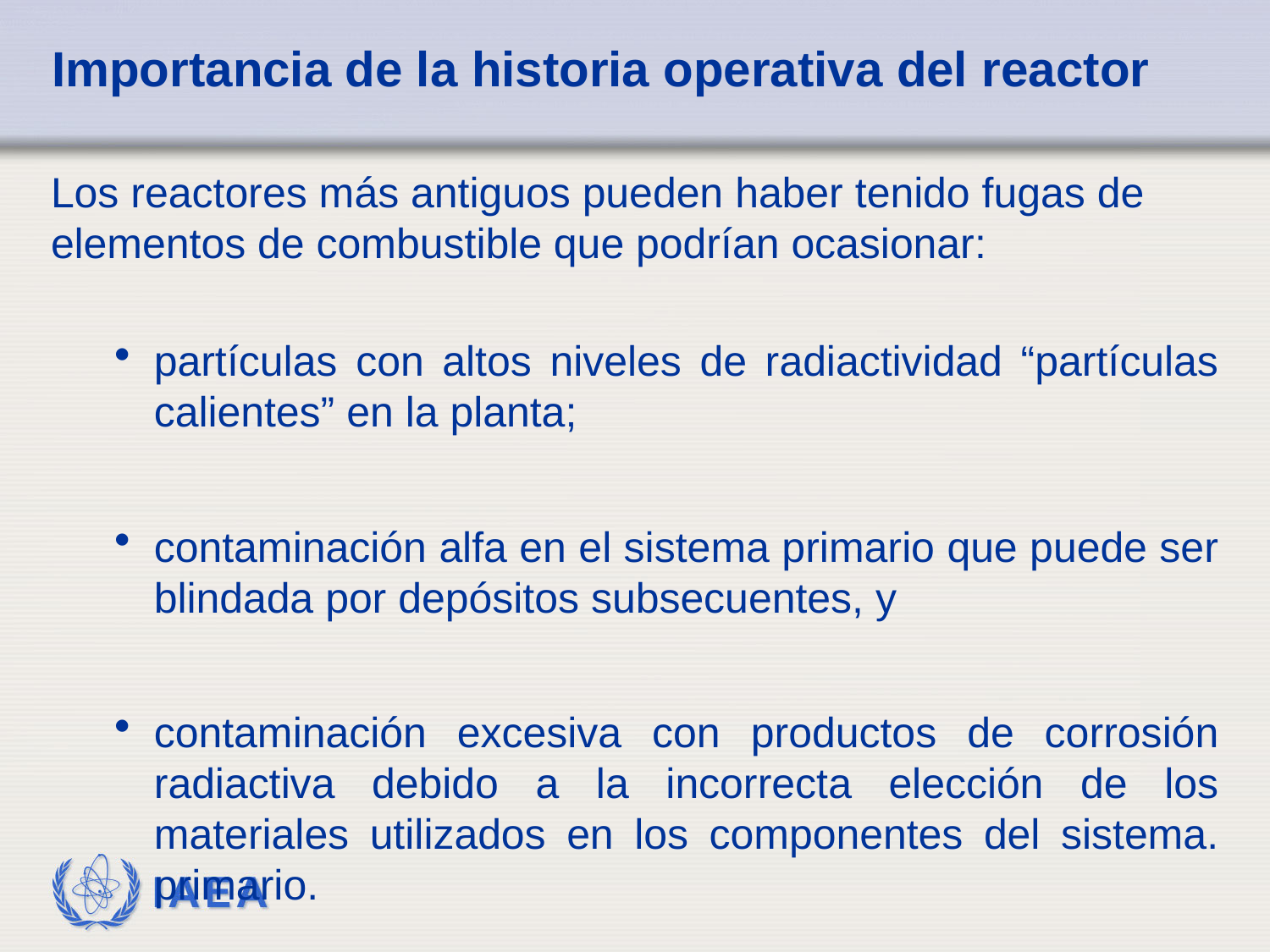

# Importancia de la historia operativa del reactor
Los reactores más antiguos pueden haber tenido fugas de elementos de combustible que podrían ocasionar:

partículas con altos niveles de radiactividad “partículas calientes” en la planta;

contaminación alfa en el sistema primario que puede ser blindada por depósitos subsecuentes, y

contaminación excesiva con productos de corrosión radiactiva debido a la incorrecta elección de los materiales utilizados en los componentes del sistema. primario.